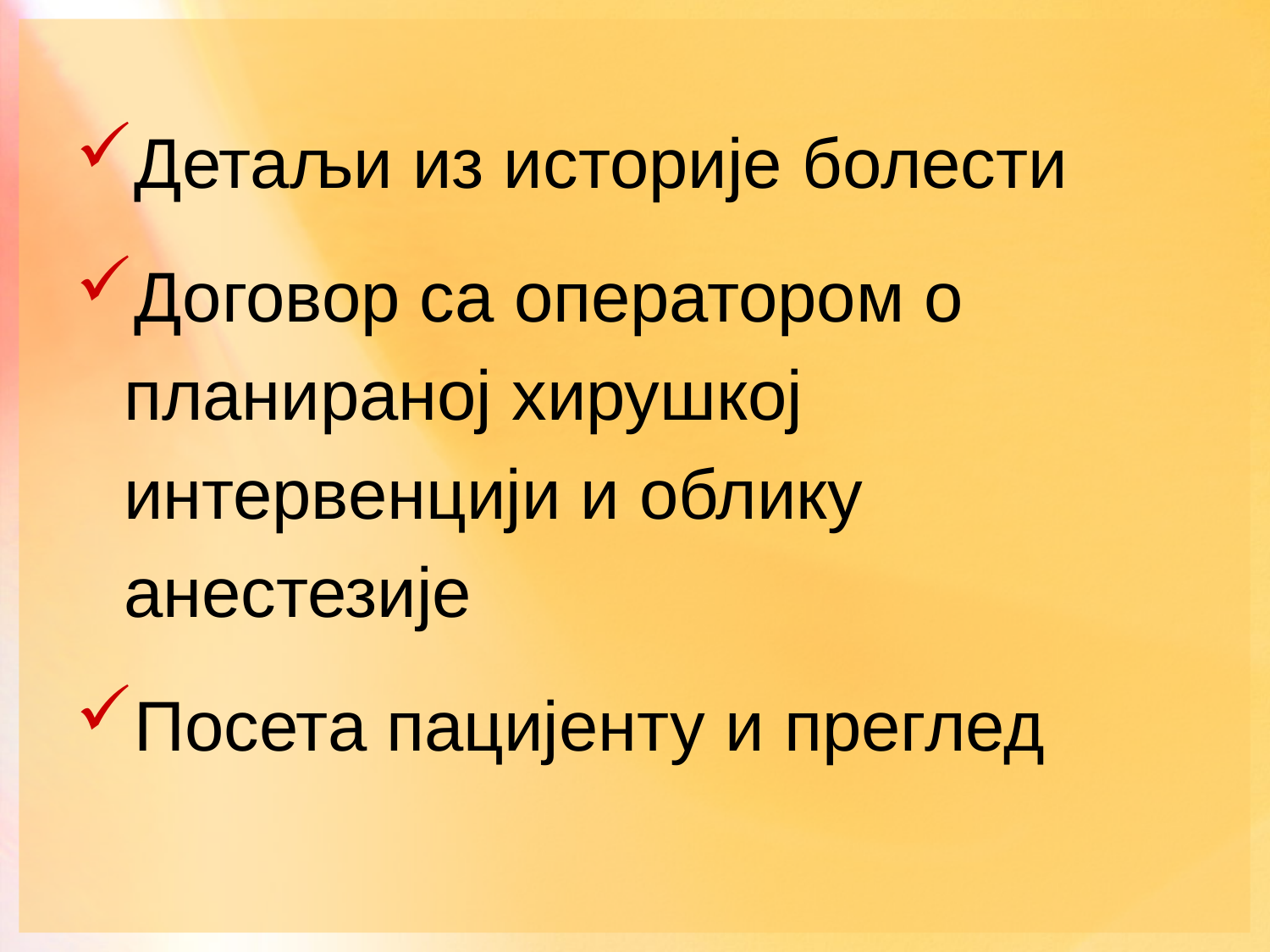

# Детаљи из историје болести

Договор са оператором о
	планираној хирушкој
	интервенцији и облику
	анестезије

Посета пацијенту и преглед